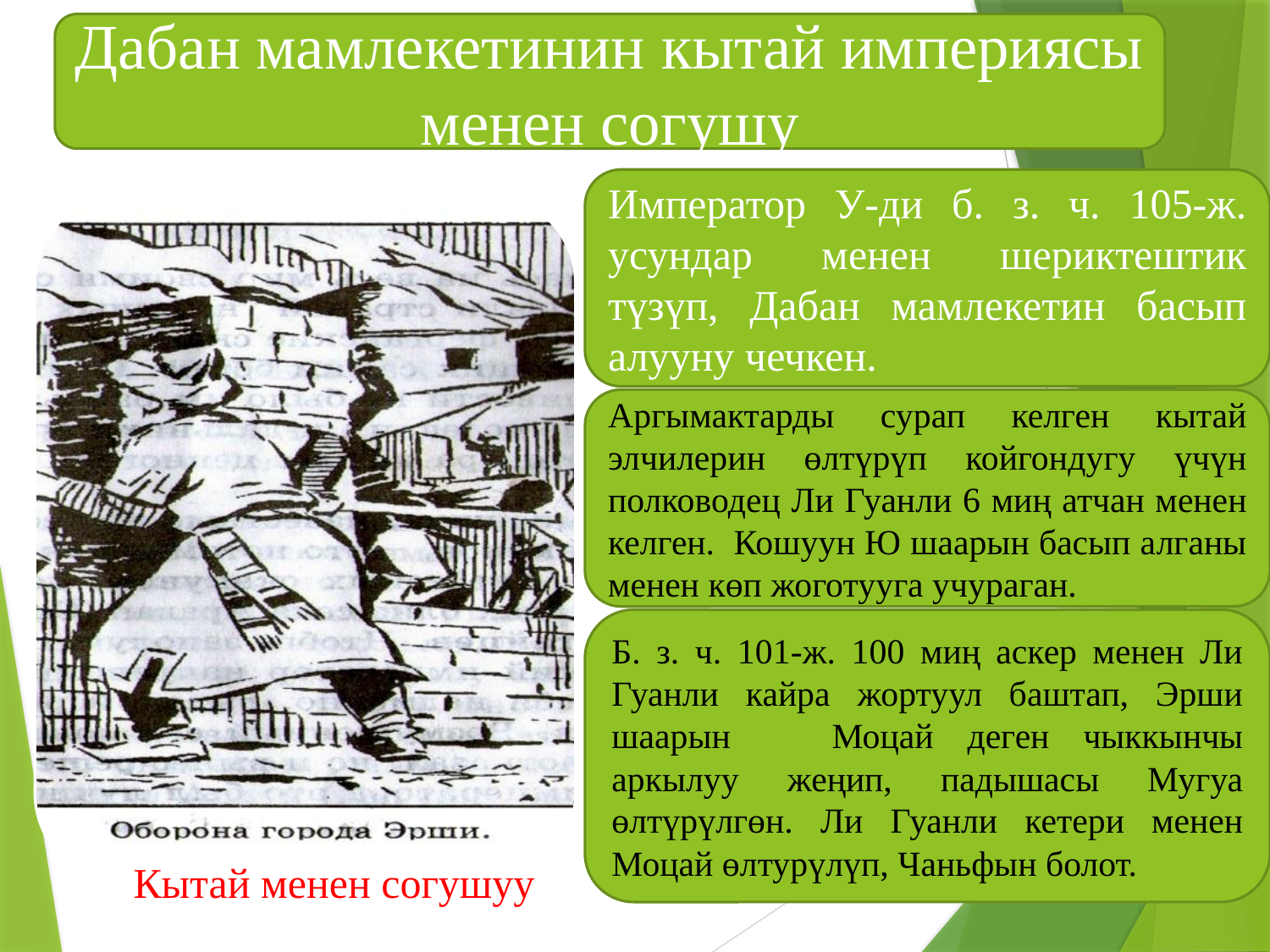

Дабан мамлекетинин кытай империясы менен согушу
Император У-ди б. з. ч. 105-ж. усундар менен шериктештик түзүп, Дабан мамлекетин басып алууну чечкен.
Кытай менен согушуу

Аргымактарды сурап келген кытай элчилерин өлтүрүп койгондугу үчүн полководец Ли Гуанли 6 миң атчан менен келген.  Кошуун Ю шаарын басып алганы менен көп жоготууга учураган.
Б. з. ч. 101-ж. 100 миң аскер менен Ли Гуанли кайра жортуул баштап, Эрши шаарын   Моцай деген чыккынчы аркылуу жеңип, падышасы Мугуа өлтүрүлгөн. Ли Гуанли кетери менен Моцай өлтурүлүп, Чаньфын болот.